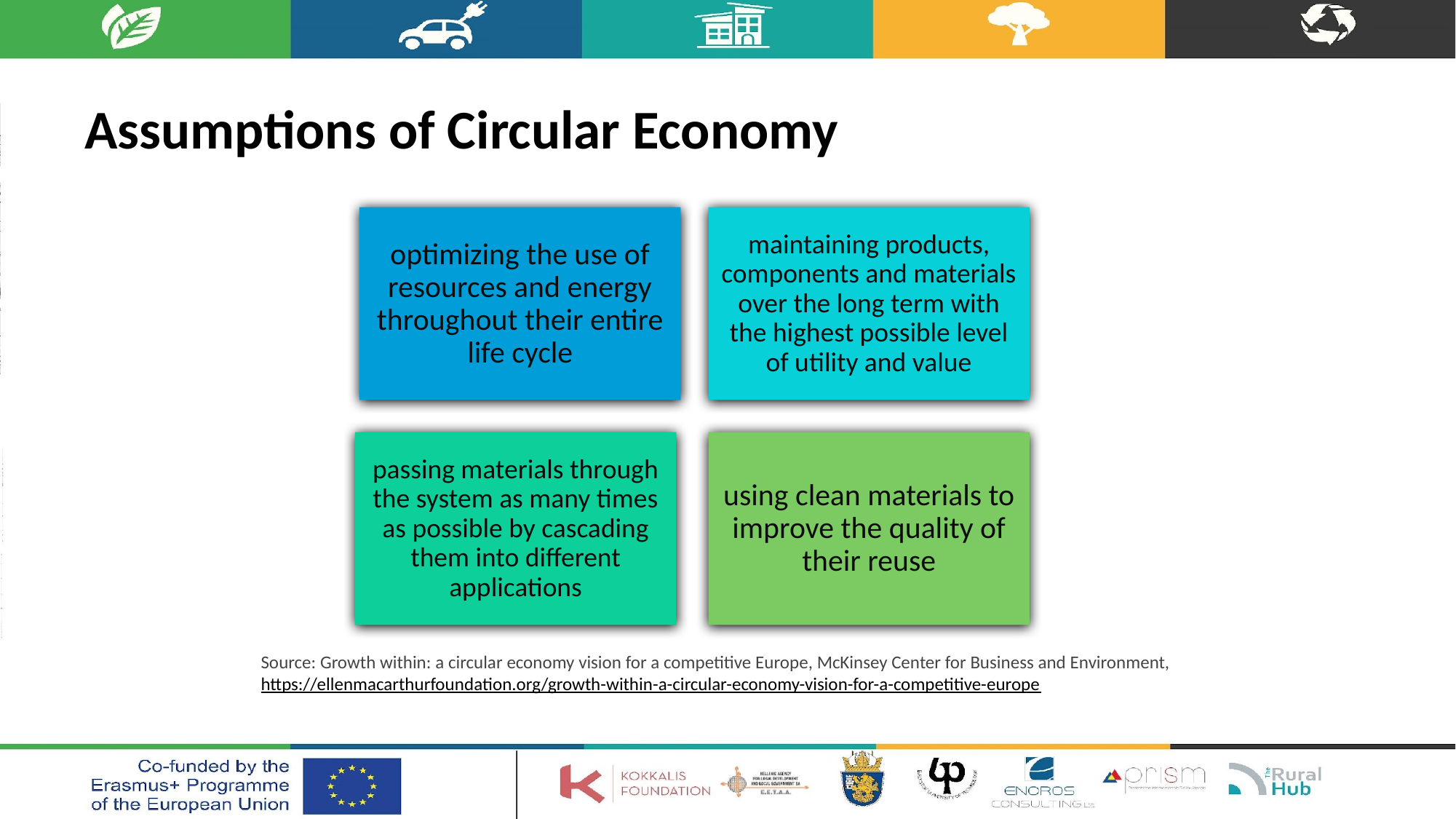

# Assumptions of Circular Economy

optimizing the use of resources and energy throughout their entire life cycle

maintaining products, components and materials over the long term with the highest possible level of utility and value

passing materials through the system as many times as possible by cascading them into different applications

using clean materials to improve the quality of their reuse
Source: Growth within: a circular economy vision for a competitive Europe, McKinsey Center for Business and Environment, https://ellenmacarthurfoundation.org/growth-within-a-circular-economy-vision-for-a-competitive-europe